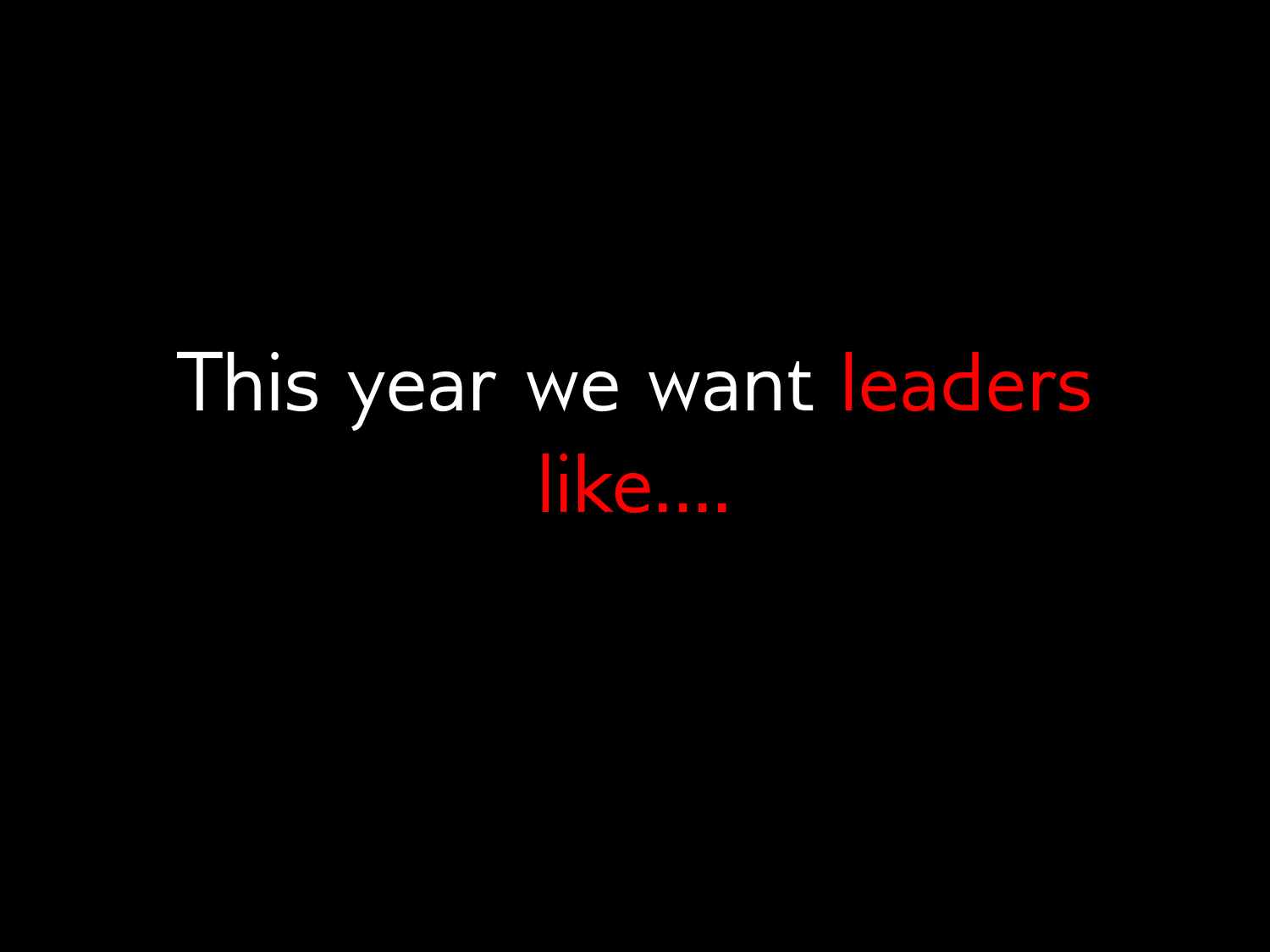

# This year we want leaders like....